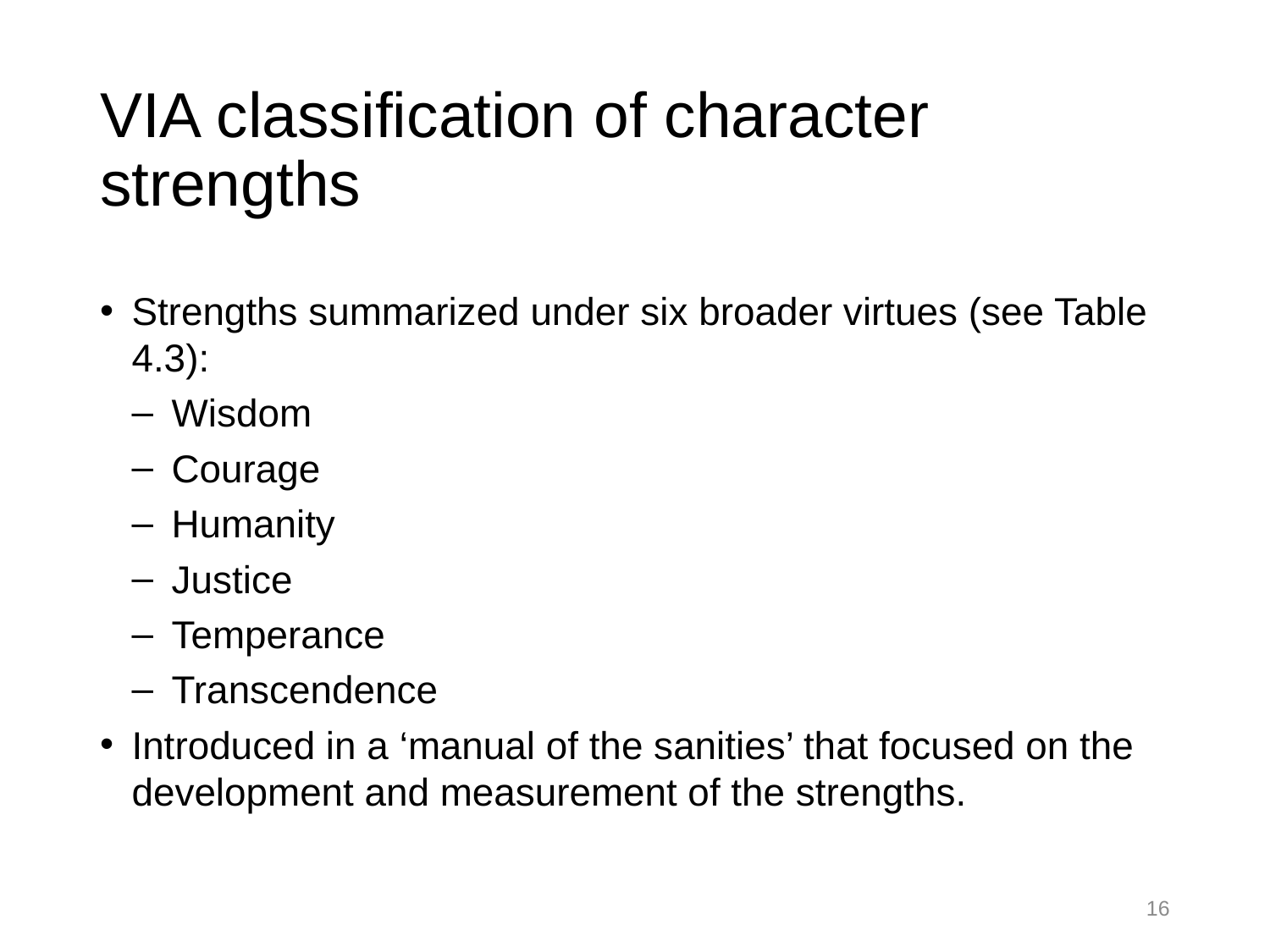

# VIA classification of character strengths
Strengths summarized under six broader virtues (see Table 4.3):
Wisdom
Courage
Humanity
Justice
Temperance
Transcendence
Introduced in a ‘manual of the sanities’ that focused on the development and measurement of the strengths.
16